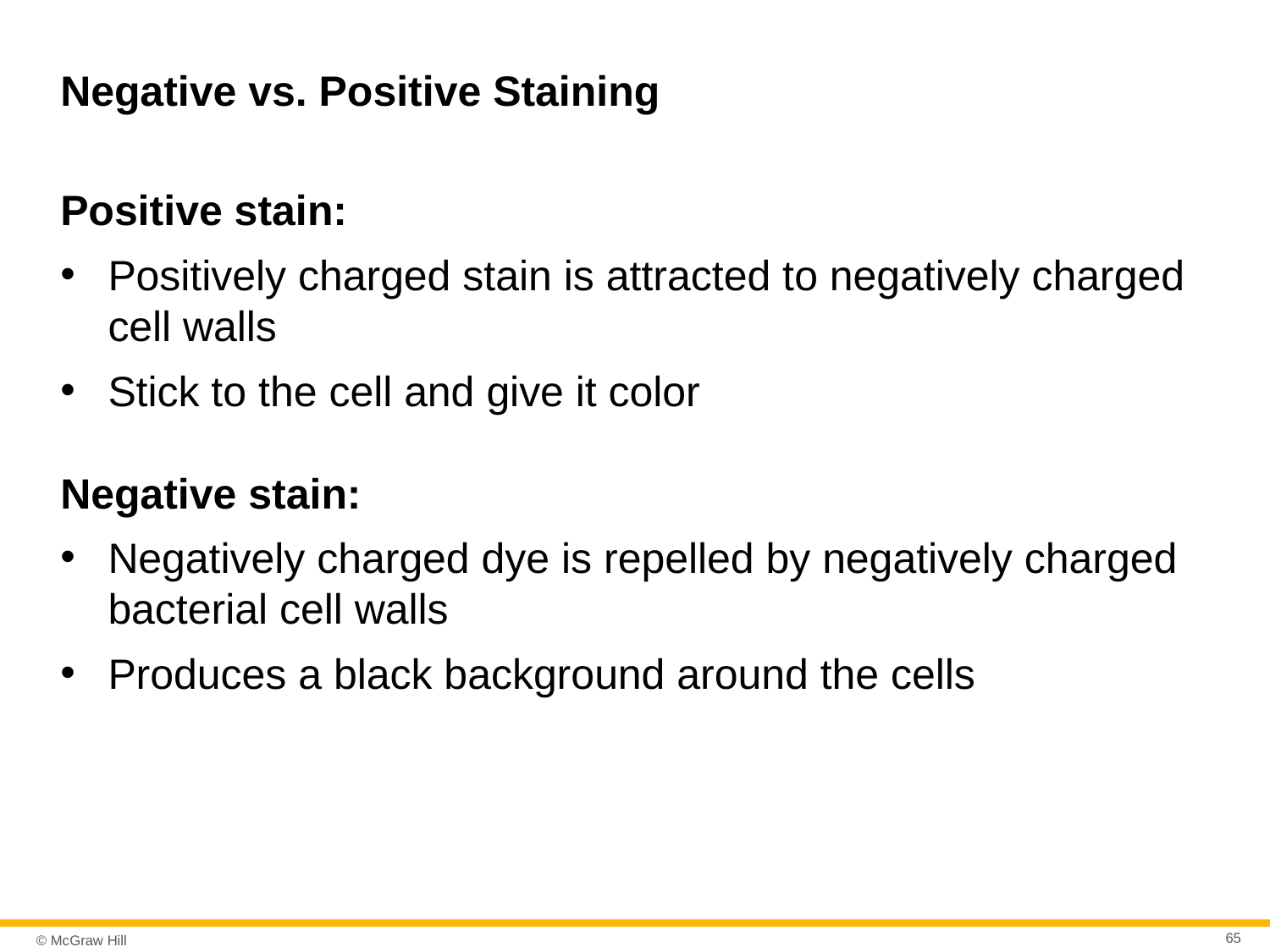

# Negative vs. Positive Staining
Positive stain:
Positively charged stain is attracted to negatively charged cell walls
Stick to the cell and give it color

Negative stain:
Negatively charged dye is repelled by negatively charged bacterial cell walls
Produces a black background around the cells